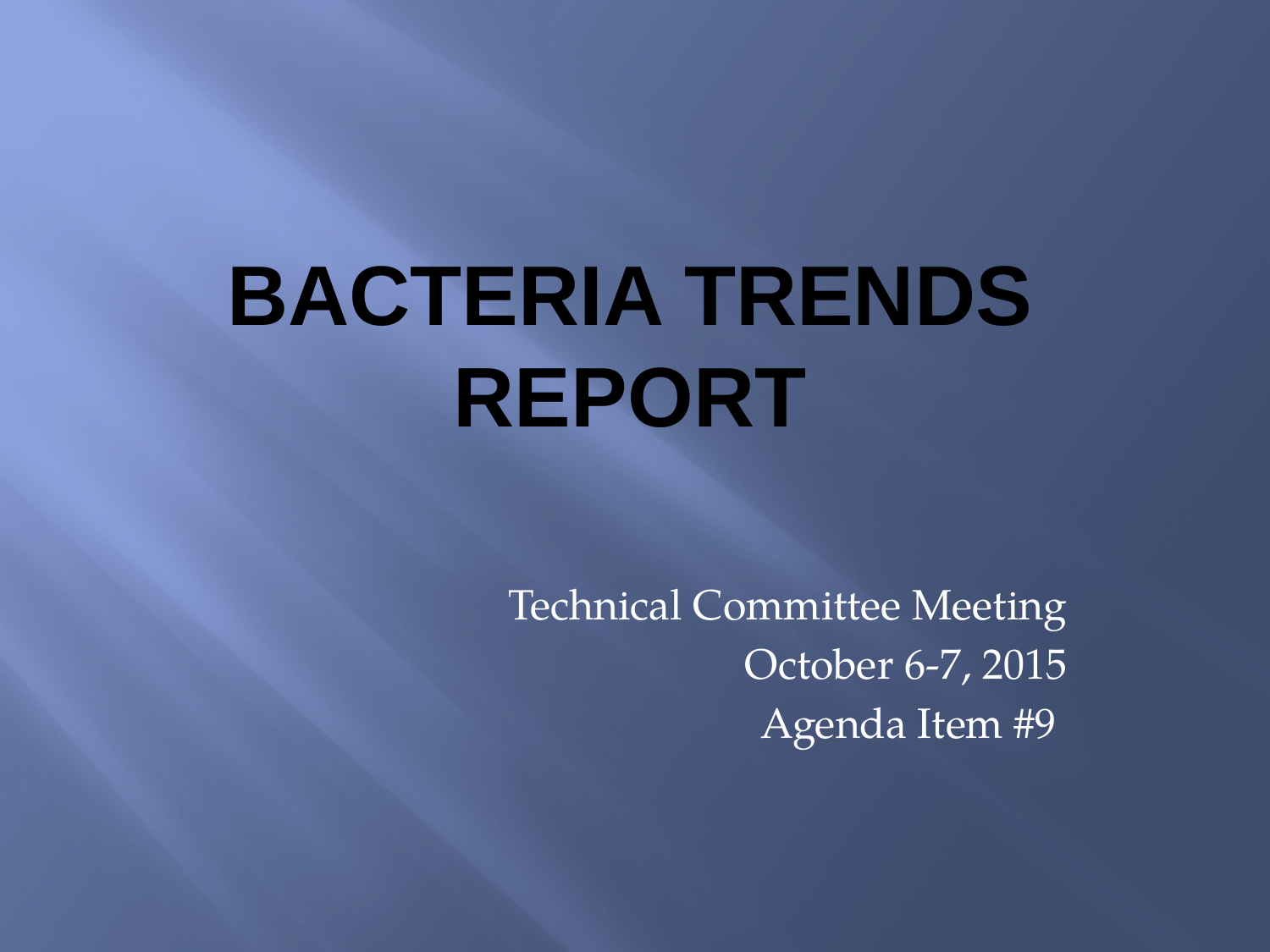

# Bacteria Trends Report
Technical Committee Meeting
October 6-7, 2015
Agenda Item #9